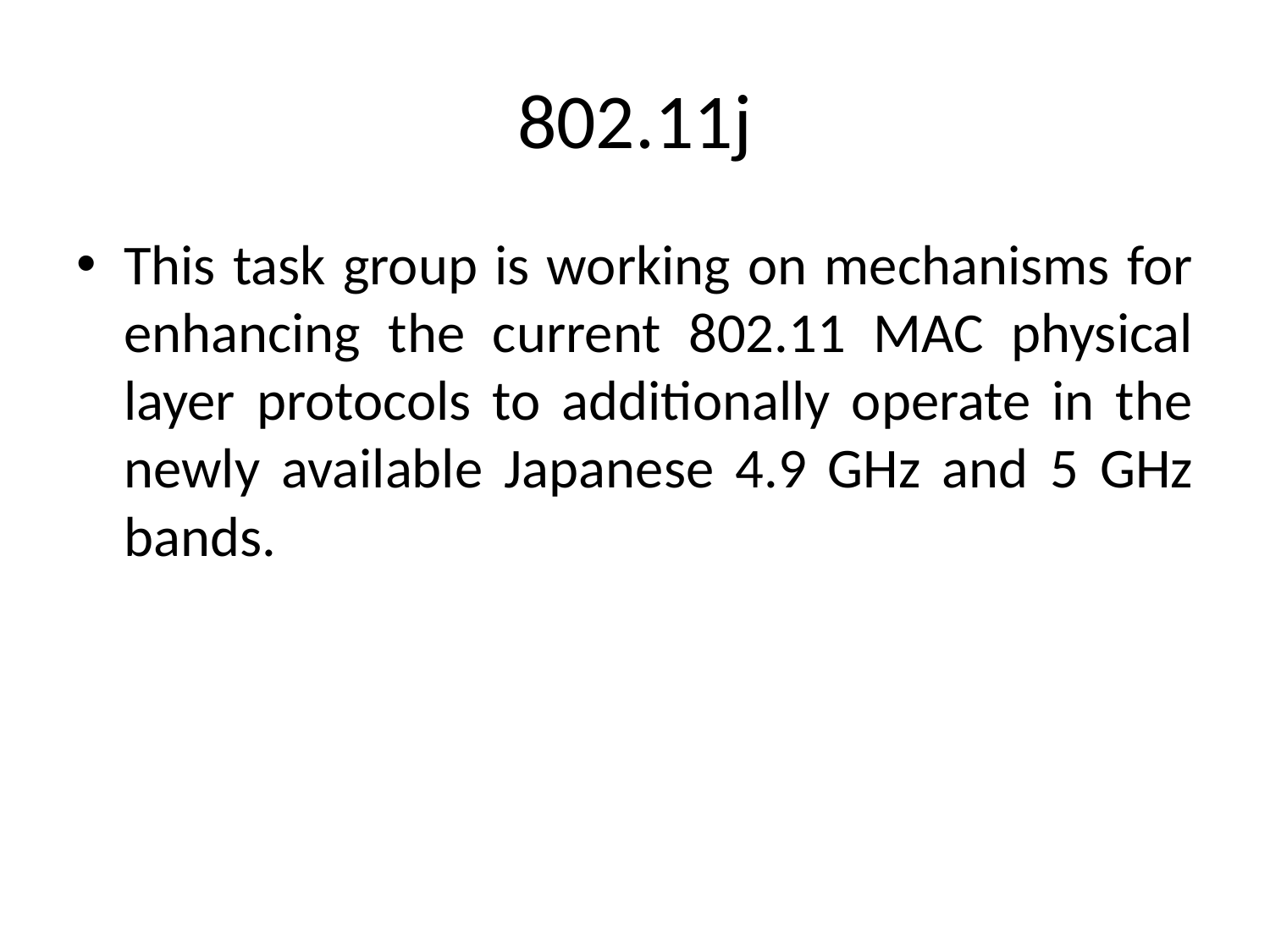

# 802.11j
This task group is working on mechanisms for enhancing the current 802.11 MAC physical layer protocols to additionally operate in the newly available Japanese 4.9 GHz and 5 GHz bands.